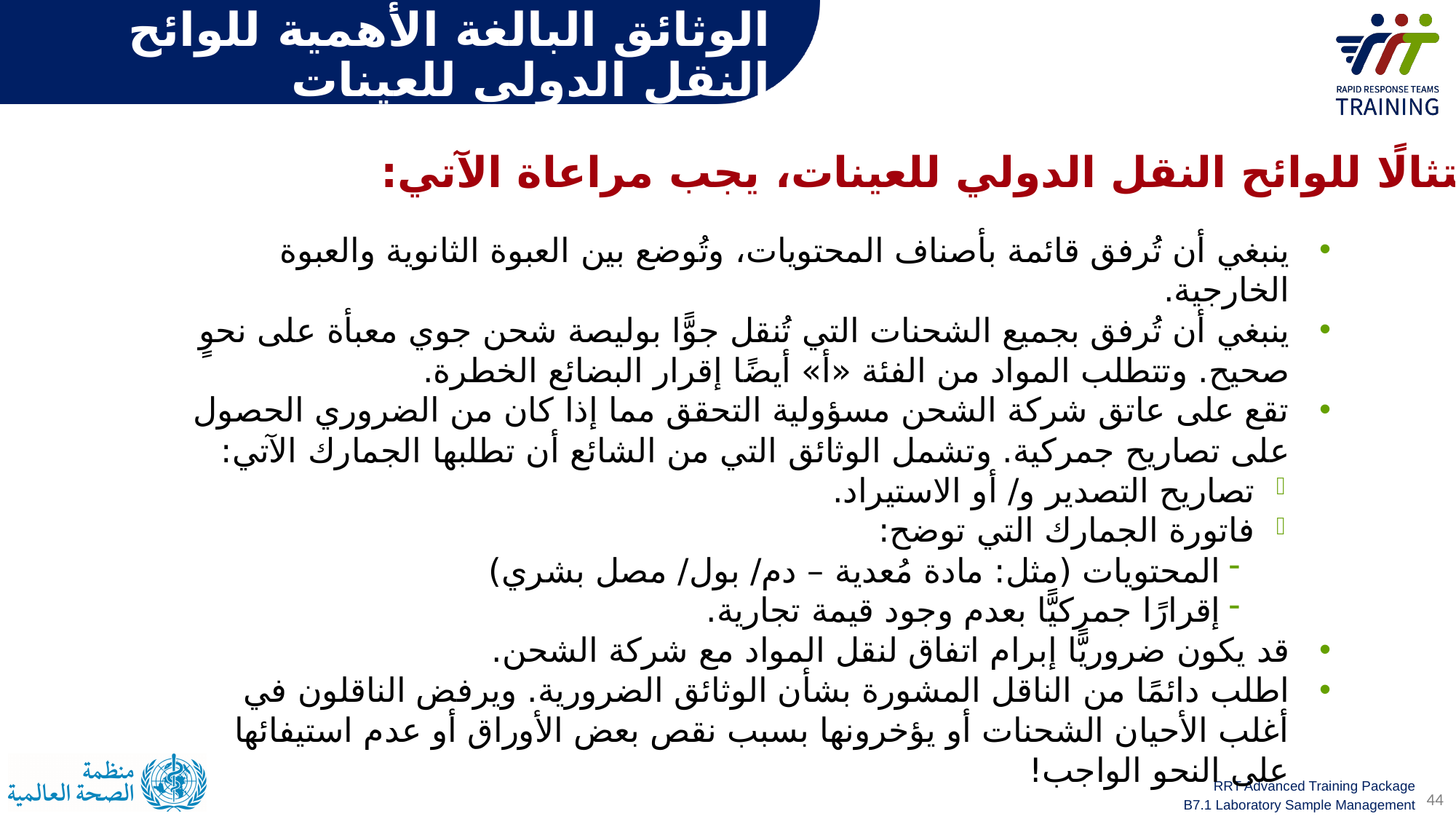

# الوثائق البالغة الأهمية للوائح النقل الدولي للعينات
امتثالًا للوائح النقل الدولي للعينات، يجب مراعاة الآتي:
ينبغي أن تُرفق قائمة بأصناف المحتويات، وتُوضع بين العبوة الثانوية والعبوة الخارجية.
ينبغي أن تُرفق بجميع الشحنات التي تُنقل جوًّا بوليصة شحن جوي معبأة على نحوٍ صحيح. وتتطلب المواد من الفئة «أ» أيضًا إقرار البضائع الخطرة.
تقع على عاتق شركة الشحن مسؤولية التحقق مما إذا كان من الضروري الحصول على تصاريح جمركية. وتشمل الوثائق التي من الشائع أن تطلبها الجمارك الآتي:
تصاريح التصدير و/ أو الاستيراد.
فاتورة الجمارك التي توضح:
المحتويات (مثل: مادة مُعدية – دم/ بول/ مصل بشري)
إقرارًا جمركيًّا بعدم وجود قيمة تجارية.
قد يكون ضروريًّا إبرام اتفاق لنقل المواد مع شركة الشحن.
اطلب دائمًا من الناقل المشورة بشأن الوثائق الضرورية. ويرفض الناقلون في أغلب الأحيان الشحنات أو يؤخرونها بسبب نقص بعض الأوراق أو عدم استيفائها على النحو الواجب!